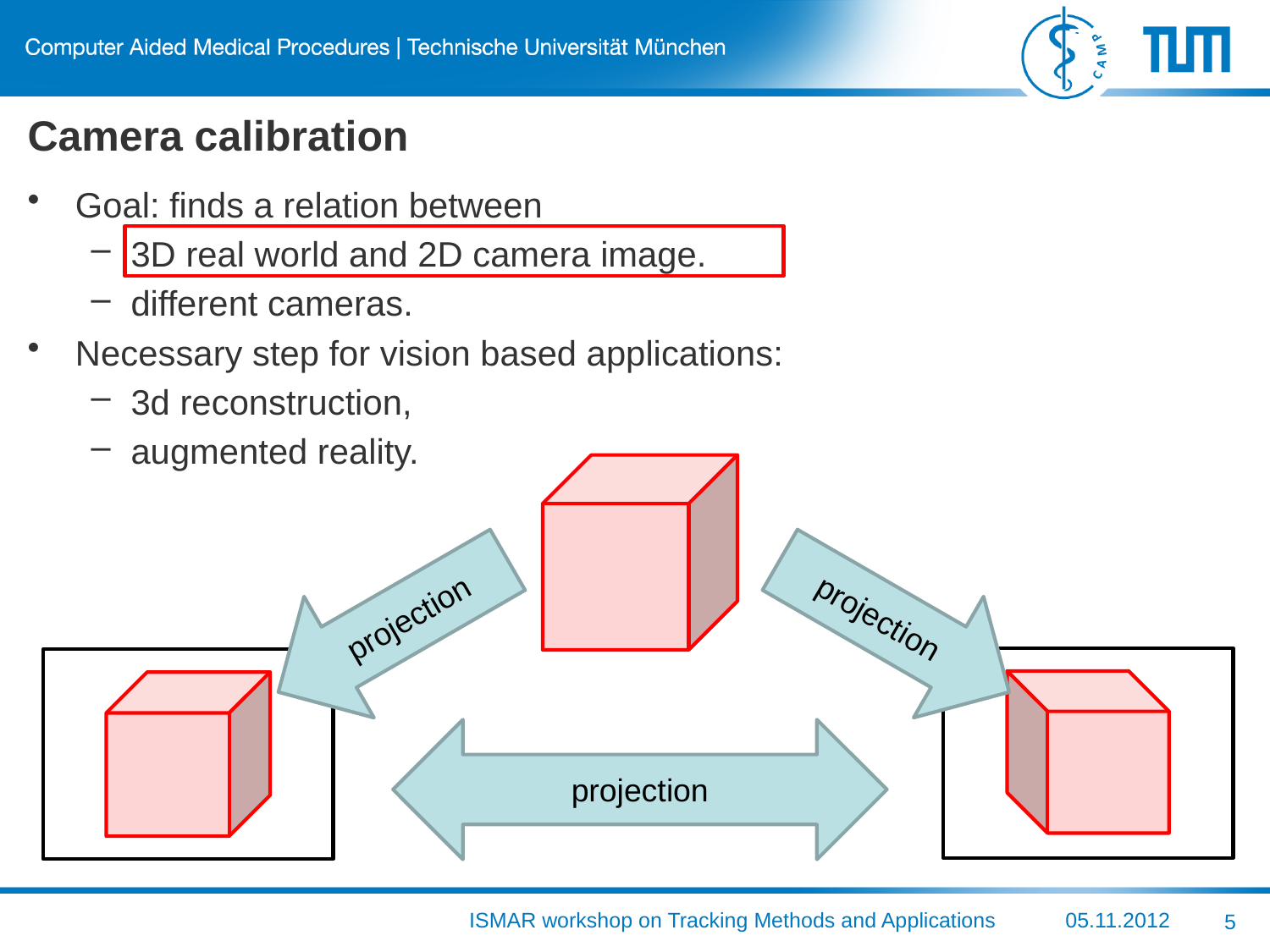

# Camera calibration
Goal: finds a relation between
3D real world and 2D camera image.
different cameras.
Necessary step for vision based applications:
3d reconstruction,
augmented reality.

projection
projection

projection
ISMAR workshop on Tracking Methods and Applications
05.11.2012
5